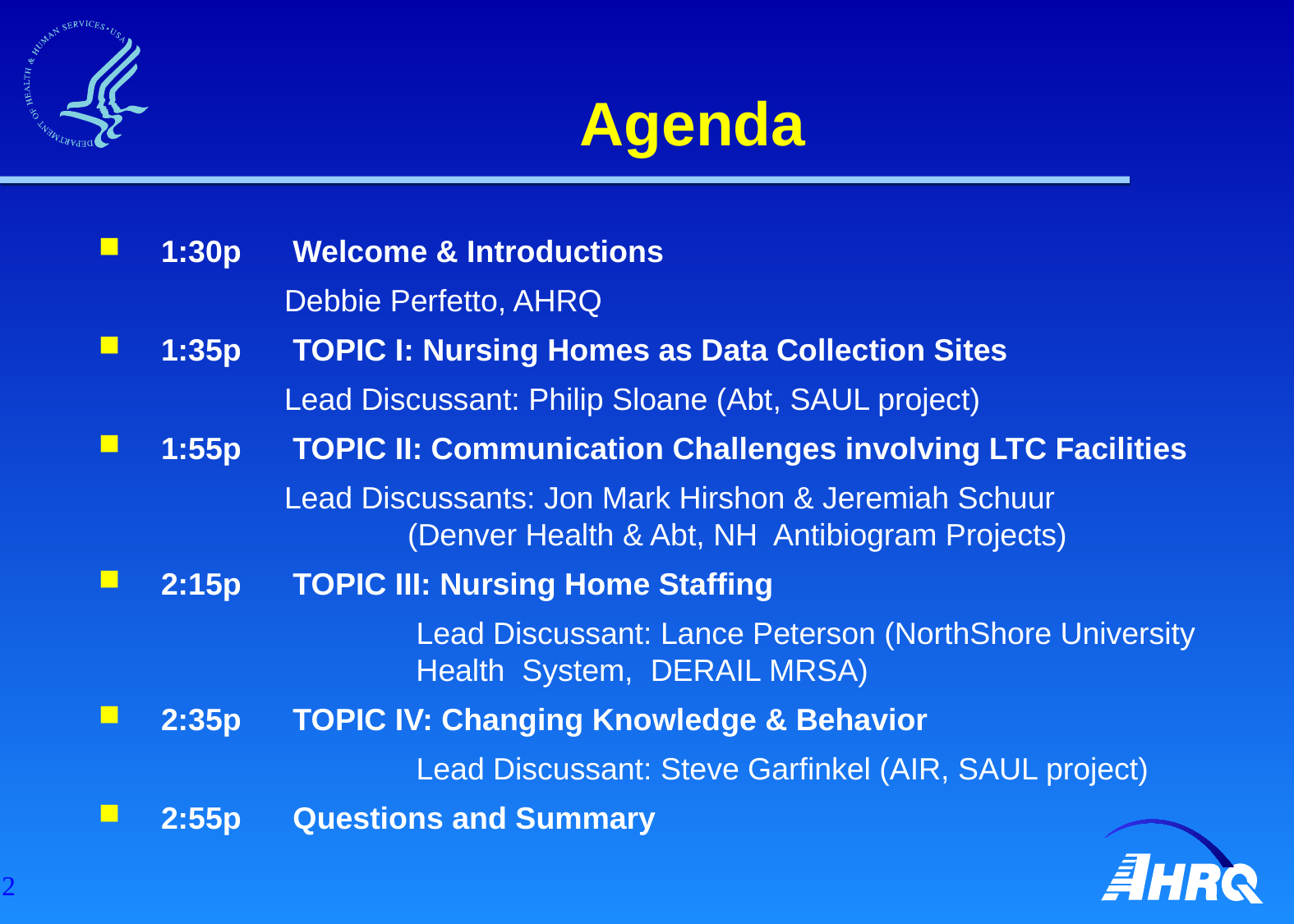

# Agenda
1:30p      Welcome & Introductions
               	Debbie Perfetto, AHRQ
1:35p      TOPIC I: Nursing Homes as Data Collection Sites
               	Lead Discussant: Philip Sloane (Abt, SAUL project)
1:55p      TOPIC II: Communication Challenges involving LTC Facilities
               	Lead Discussants: Jon Mark Hirshon & Jeremiah Schuur             		(Denver Health & Abt, NH  Antibiogram Projects)
2:15p      TOPIC III: Nursing Home Staffing
              		 Lead Discussant: Lance Peterson (NorthShore University 		 Health  System,  DERAIL MRSA)
2:35p      TOPIC IV: Changing Knowledge & Behavior
           	   	 Lead Discussant: Steve Garfinkel (AIR, SAUL project)
2:55p      Questions and Summary